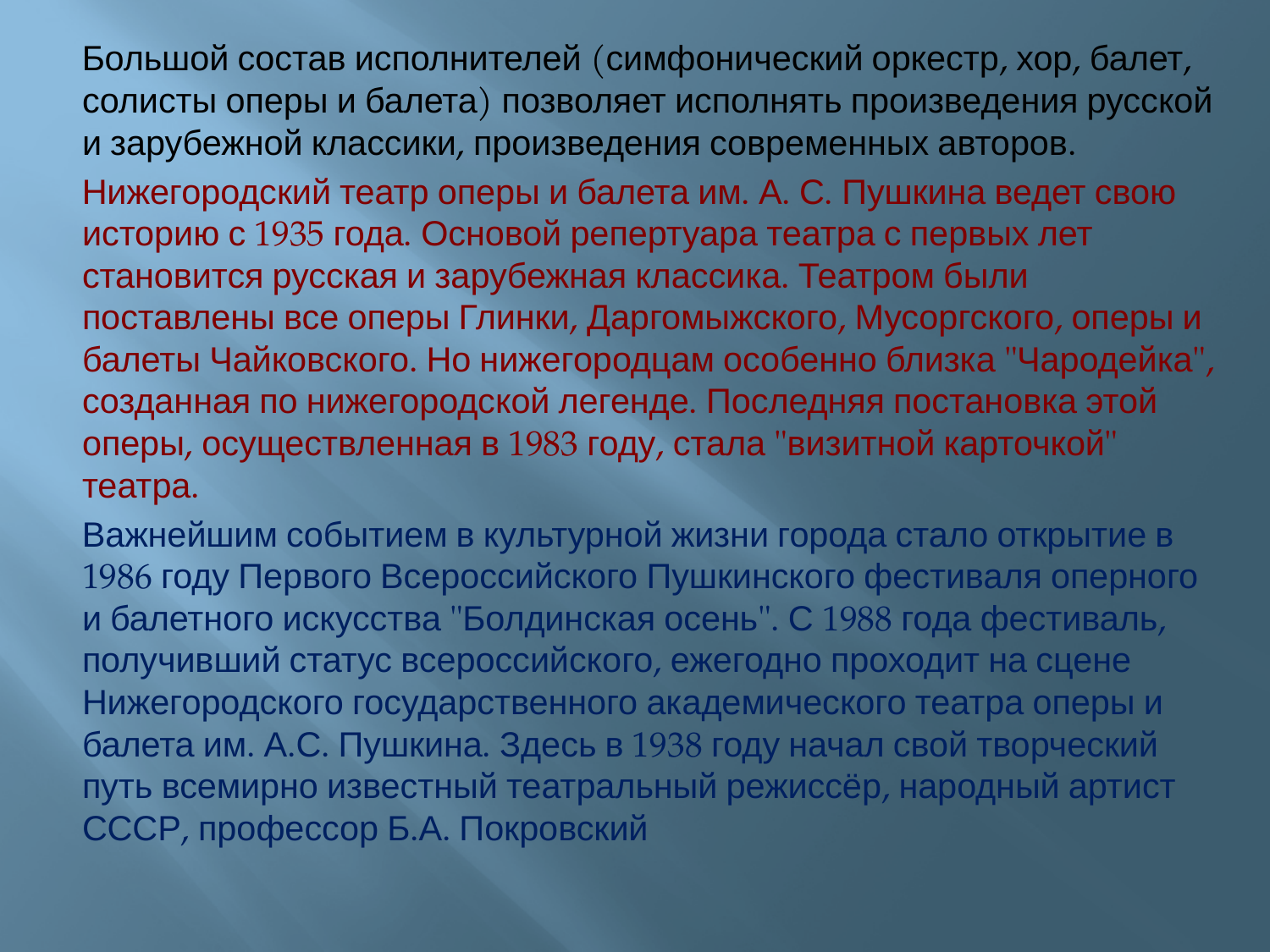

Большой состав исполнителей (симфонический оркестр, хор, балет, солисты оперы и балета) позволяет исполнять произведения русской и зарубежной классики, произведения современных авторов.
      Нижегородский театр оперы и балета им. А. С. Пушкина ведет свою историю с 1935 года. Основой репертуара театра с первых лет становится русская и зарубежная классика. Театром были поставлены все оперы Глинки, Даргомыжского, Мусоргского, оперы и балеты Чайковского. Но нижегородцам особенно близка "Чародейка", созданная по нижегородской легенде. Последняя постановка этой оперы, осуществленная в 1983 году, стала "визитной карточкой" театра.
      Важнейшим событием в культурной жизни города стало открытие в 1986 году Первого Всероссийского Пушкинского фестиваля оперного и балетного искусства "Болдинская осень". С 1988 года фестиваль, получивший статус всероссийского, ежегодно проходит на сцене Нижегородского государственного академического театра оперы и балета им. А.С. Пушкина. Здесь в 1938 году начал свой творческий путь всемирно известный театральный режиссёр, народный артист СССР, профессор Б.А. Покровский